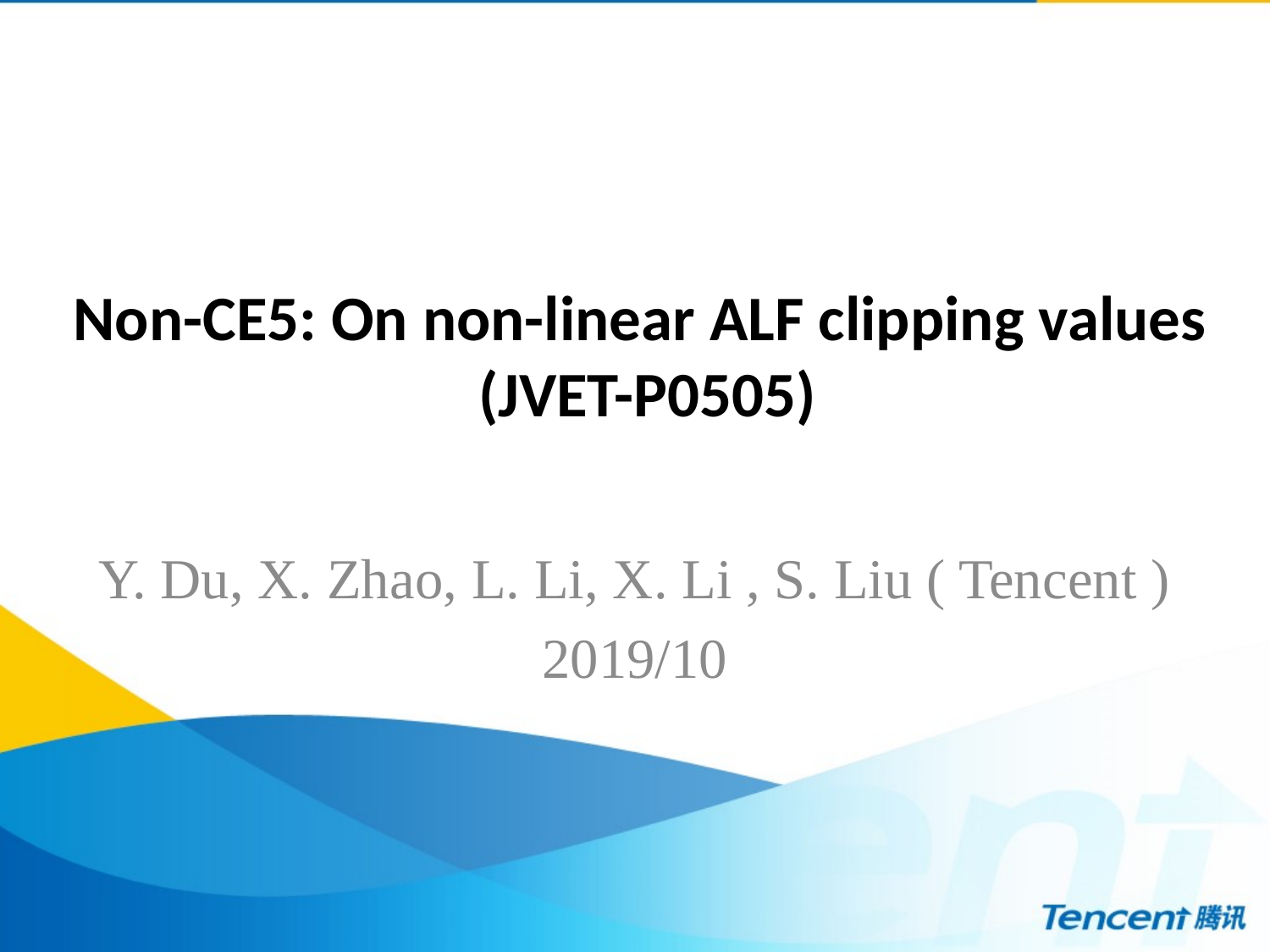

# Non-CE5: On non-linear ALF clipping values (JVET-P0505)
Y. Du, X. Zhao, L. Li, X. Li , S. Liu ( Tencent )
2019/10